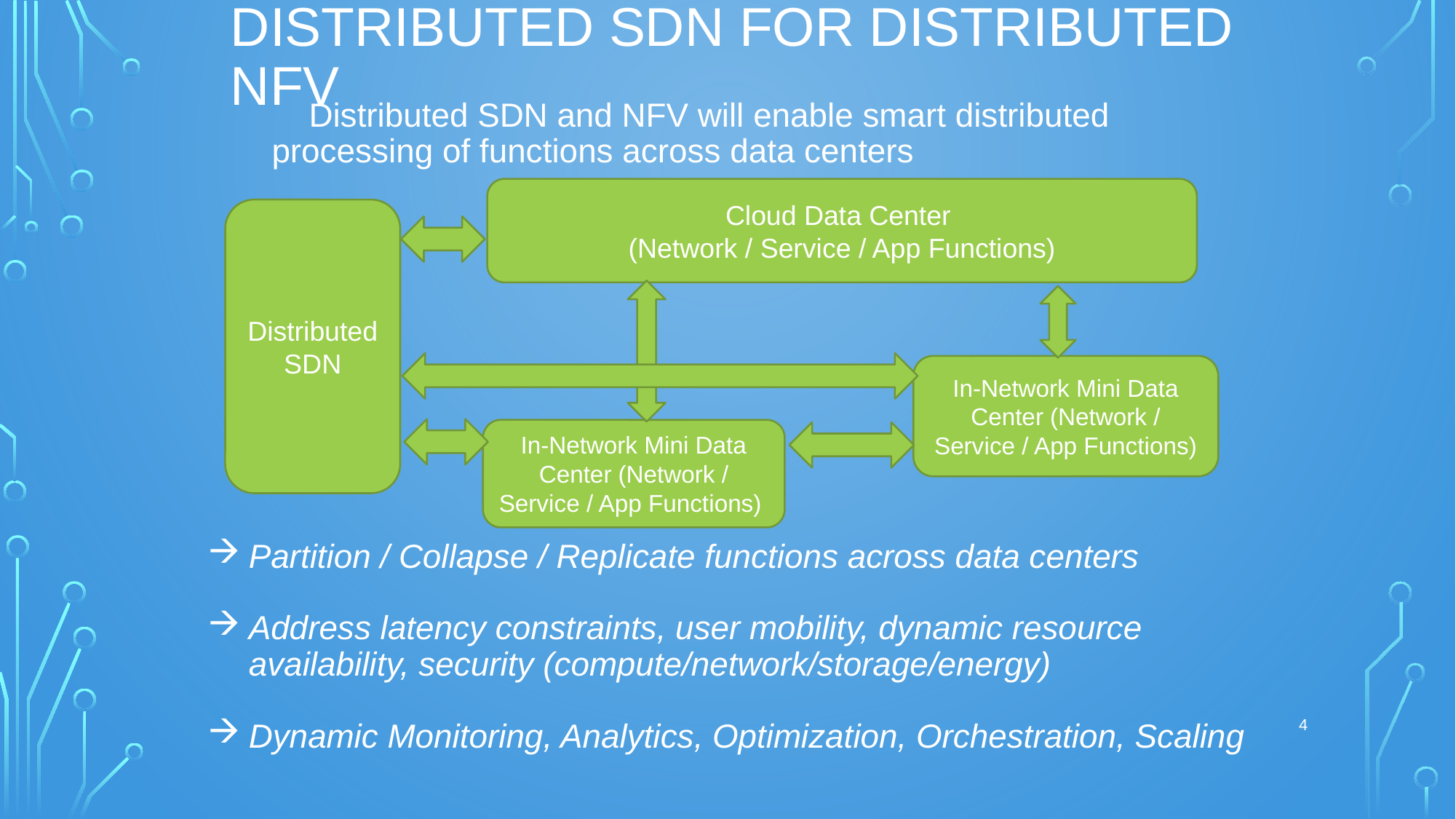

# Distributed SDN for Distributed NFV
    Distributed SDN and NFV will enable smart distributed processing of functions across data centers

Cloud Data Center
(Network / Service / App Functions)

In-Network Mini Data Center (Network / Service / App Functions)
In-Network Mini Data Center (Network / Service / App Functions)

Distributed
SDN

Partition / Collapse / Replicate functions across data centers

Address latency constraints, user mobility, dynamic resource availability, security (compute/network/storage/energy)

Dynamic Monitoring, Analytics, Optimization, Orchestration, Scaling

4